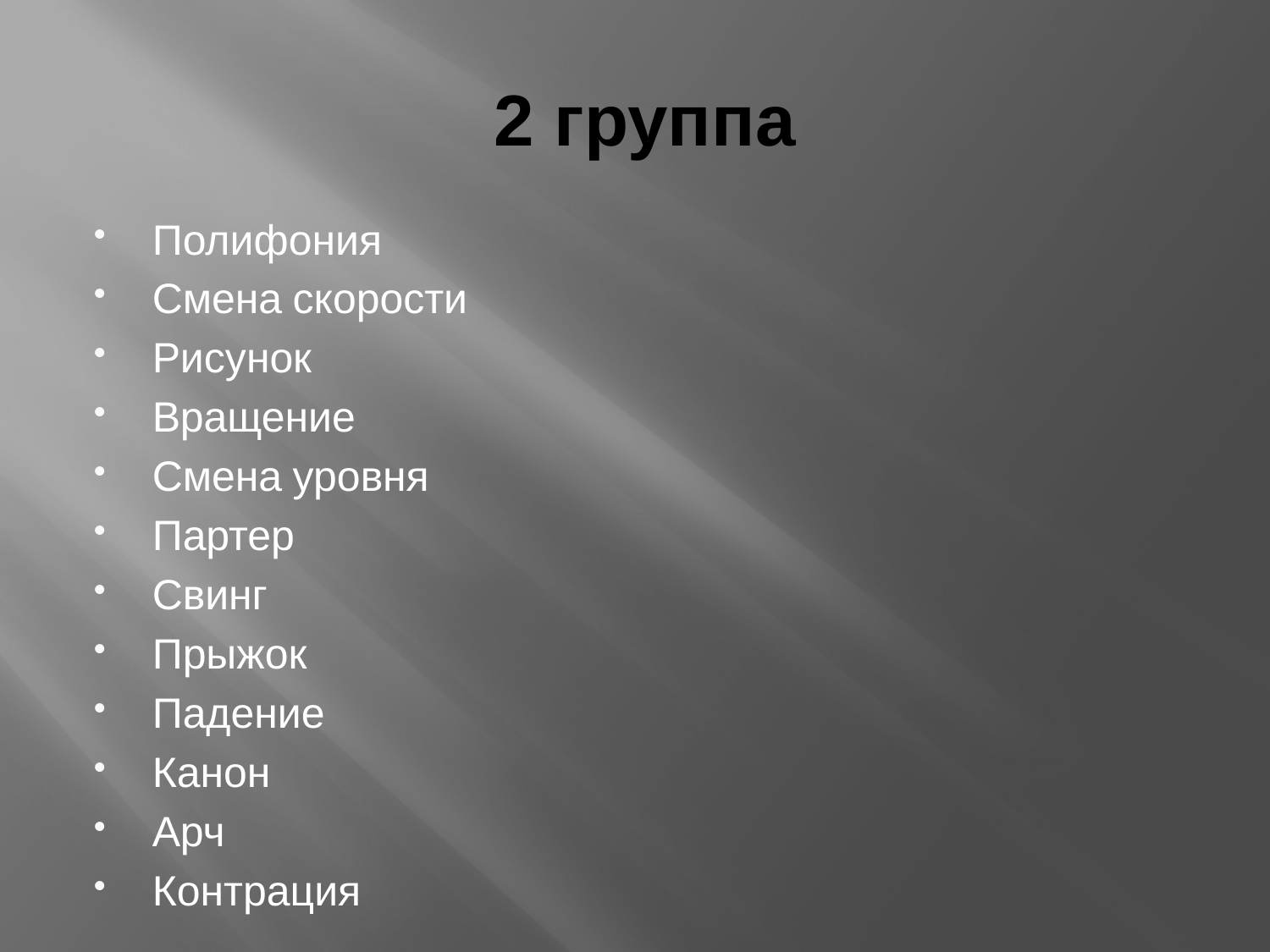

# 2 группа
Полифония
Смена скорости
Рисунок
Вращение
Смена уровня
Партер
Свинг
Прыжок
Падение
Канон
Арч
Контрация